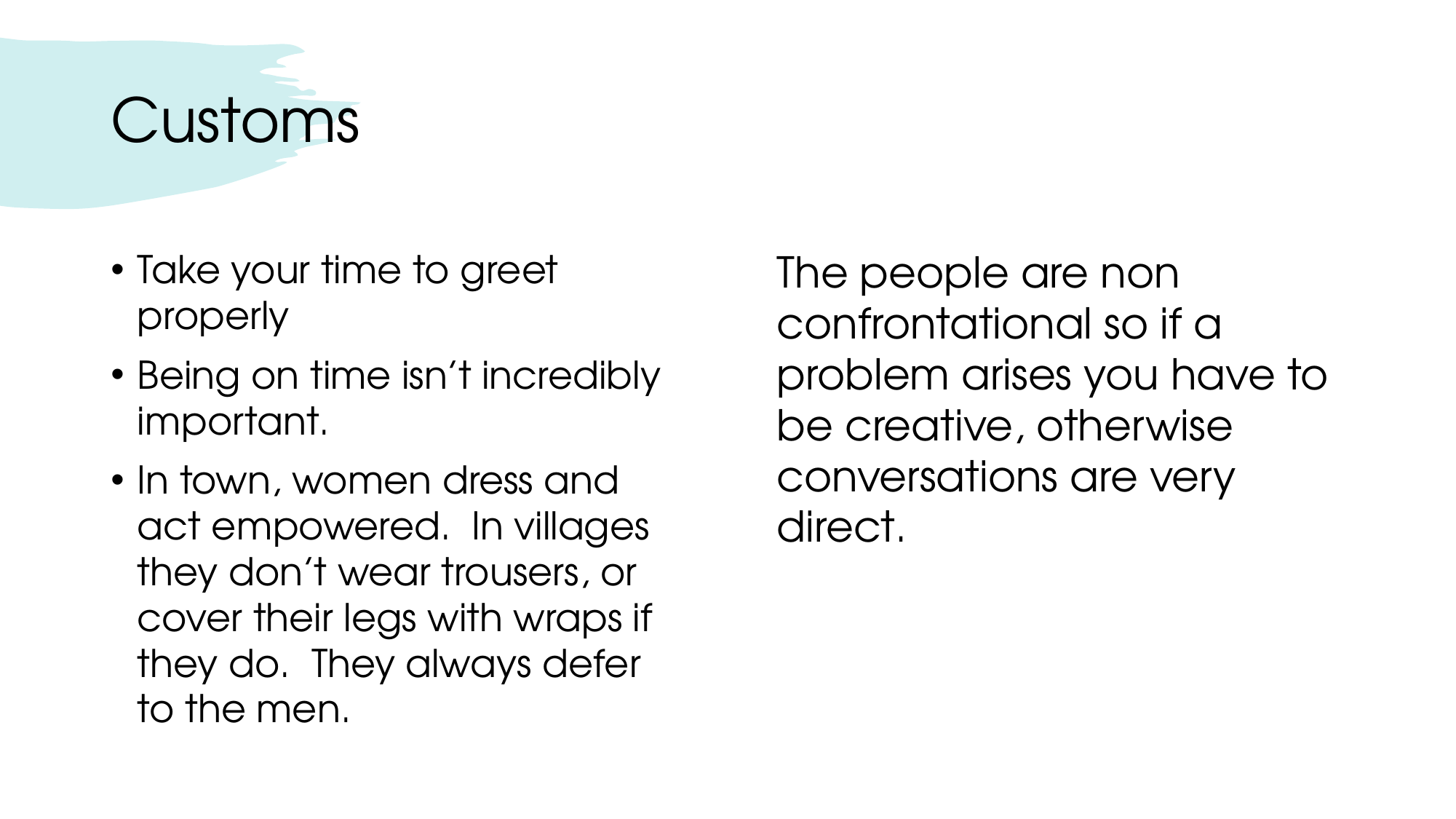

# Customs
Take your time to greet properly
Being on time isn’t incredibly important.
In town, women dress and act empowered.  In villages they don’t wear trousers, or cover their legs with wraps if they do.  They always defer to the men.
The people are non confrontational so if a problem arises you have to be creative, otherwise conversations are very direct.